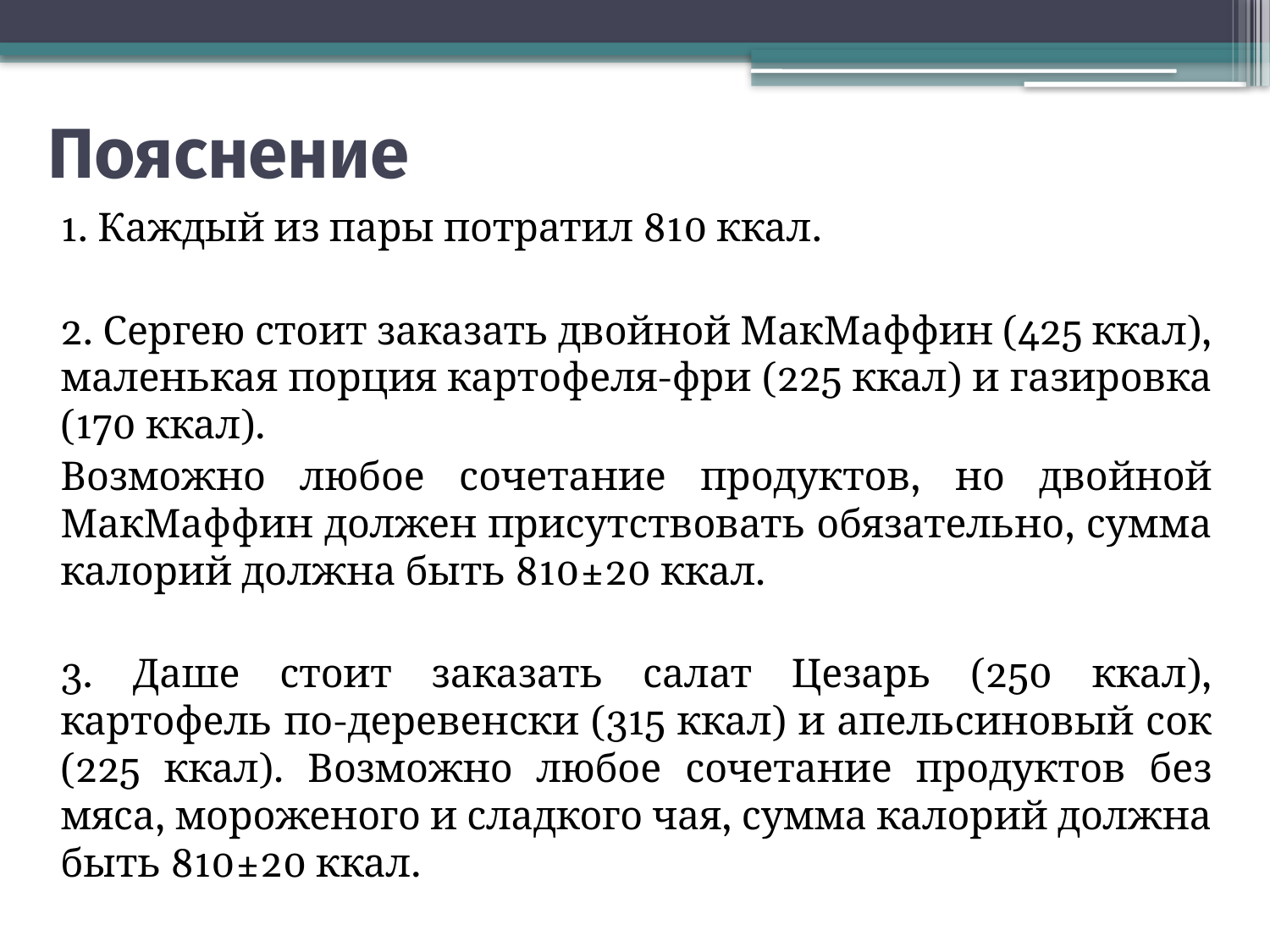

# Пояснение
1. Каждый из пары потратил 810 ккал.

2. Сергею стоит заказать двойной МакМаффин (425 ккал), маленькая порция картофеля-фри (225 ккал) и газировка (170 ккал).
Возможно любое сочетание продуктов, но двойной МакМаффин должен присутствовать обязательно, сумма калорий должна быть 810±20 ккал.

3. Даше стоит заказать салат Цезарь (250 ккал), картофель по-деревенски (315 ккал) и апельсиновый сок (225 ккал). Возможно любое сочетание продуктов без мяса, мороженого и сладкого чая, сумма калорий должна быть 810±20 ккал.